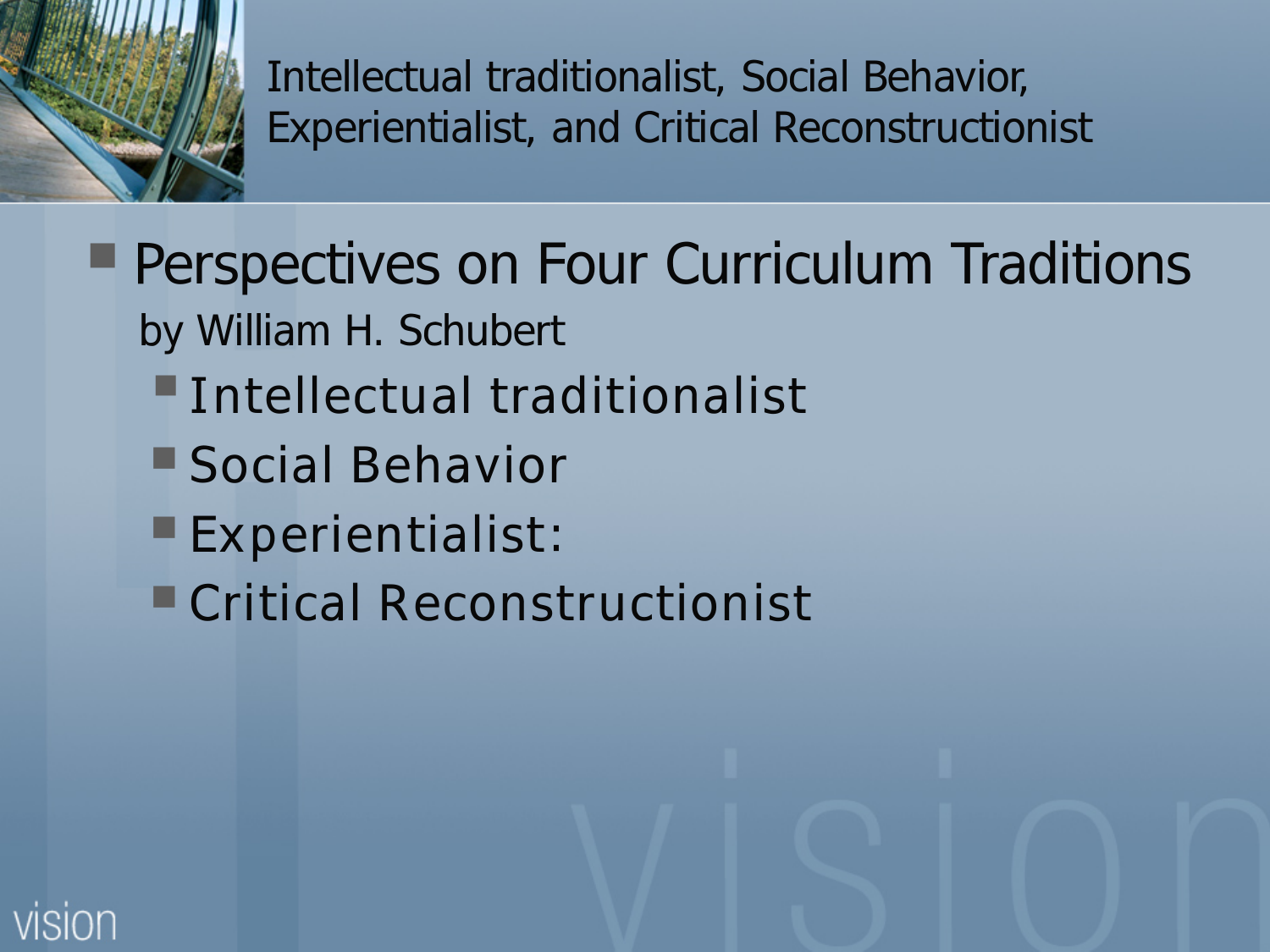

# Intellectual traditionalist, Social Behavior, Experientialist, and Critical Reconstructionist
Perspectives on Four Curriculum Traditions
    by William H. Schubert
Intellectual traditionalist
Social Behavior
Experientialist:
Critical Reconstructionist